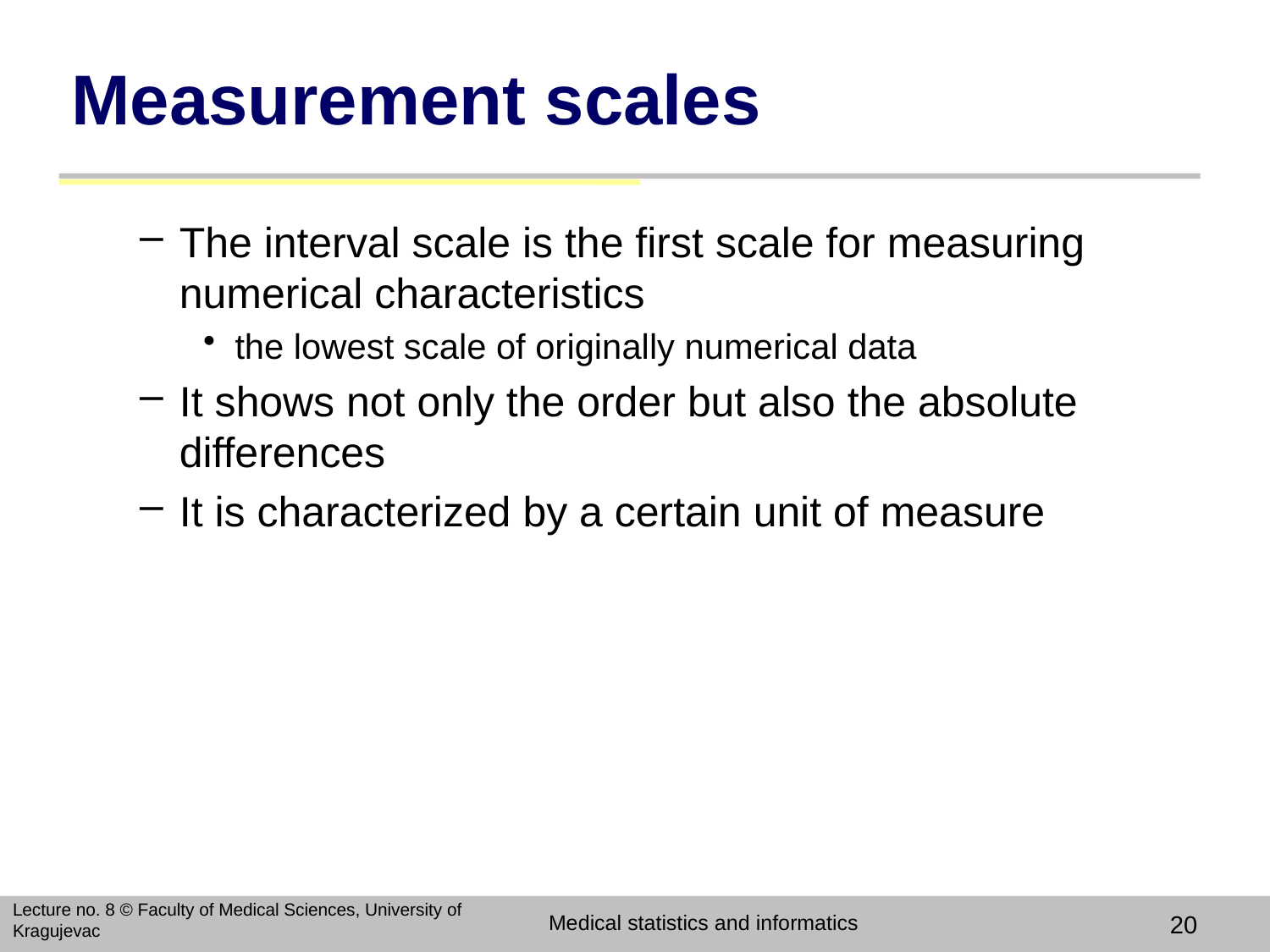

# Measurement scales
The interval scale is the first scale for measuring numerical characteristics
the lowest scale of originally numerical data
It shows not only the order but also the absolute differences
It is characterized by a certain unit of measure
Lecture no. 8 © Faculty of Medical Sciences, University of Kragujevac
Medical statistics and informatics
20